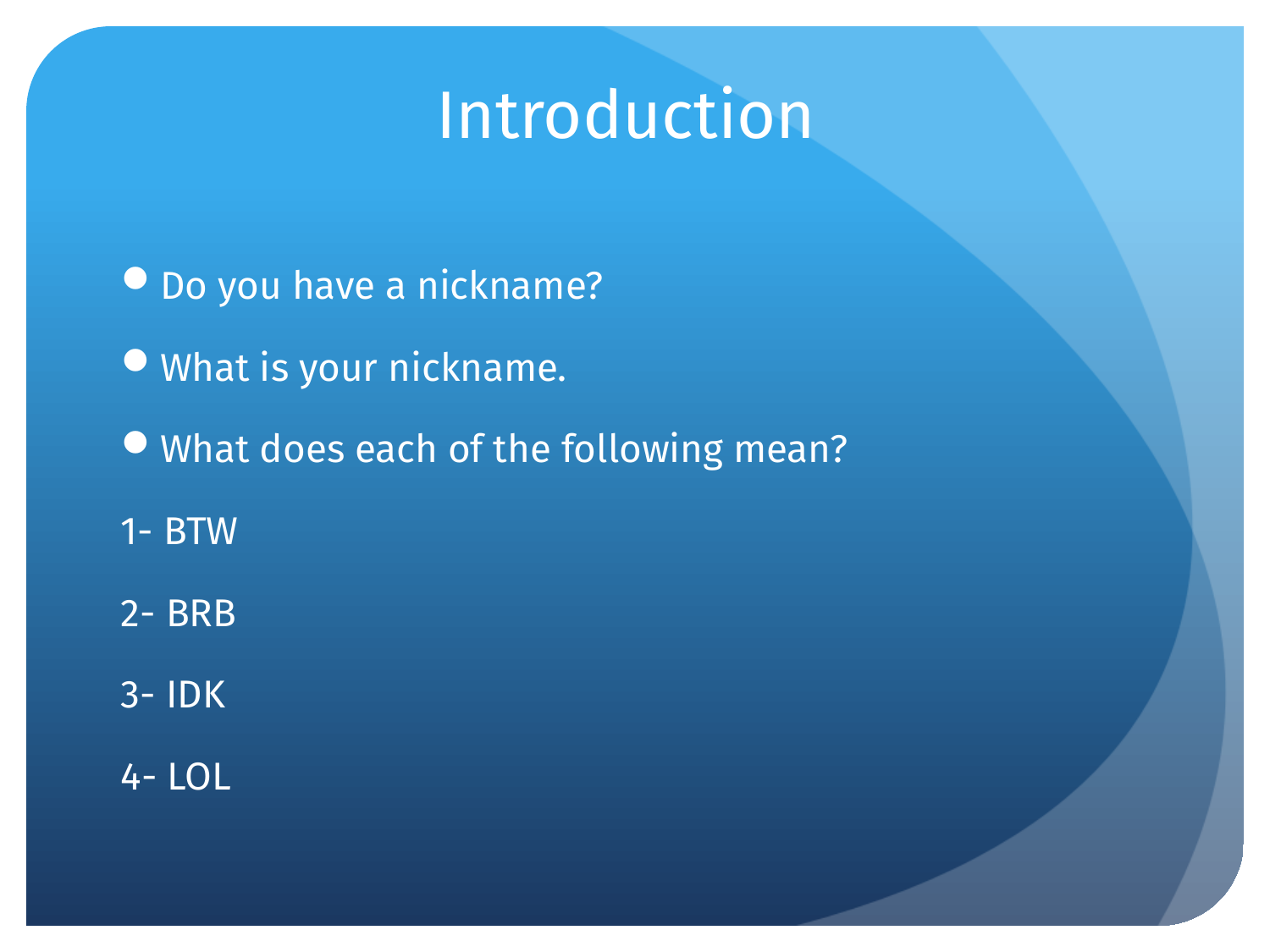

# Introduction
Do you have a nickname?
What is your nickname.
What does each of the following mean?
1- BTW
2- BRB
3- IDK
4- LOL